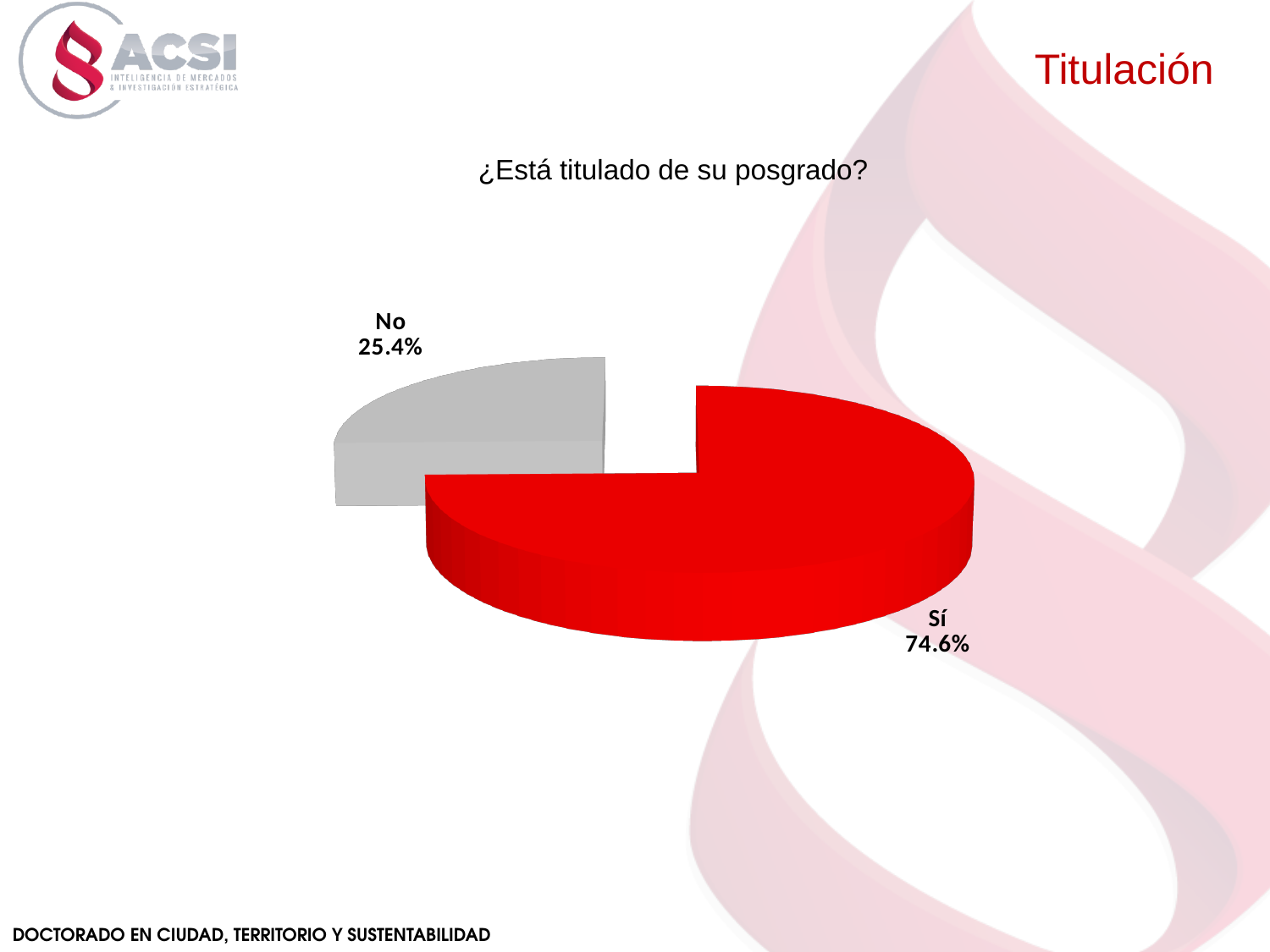

Titulación
¿Está titulado de su posgrado?

[unsupported chart]